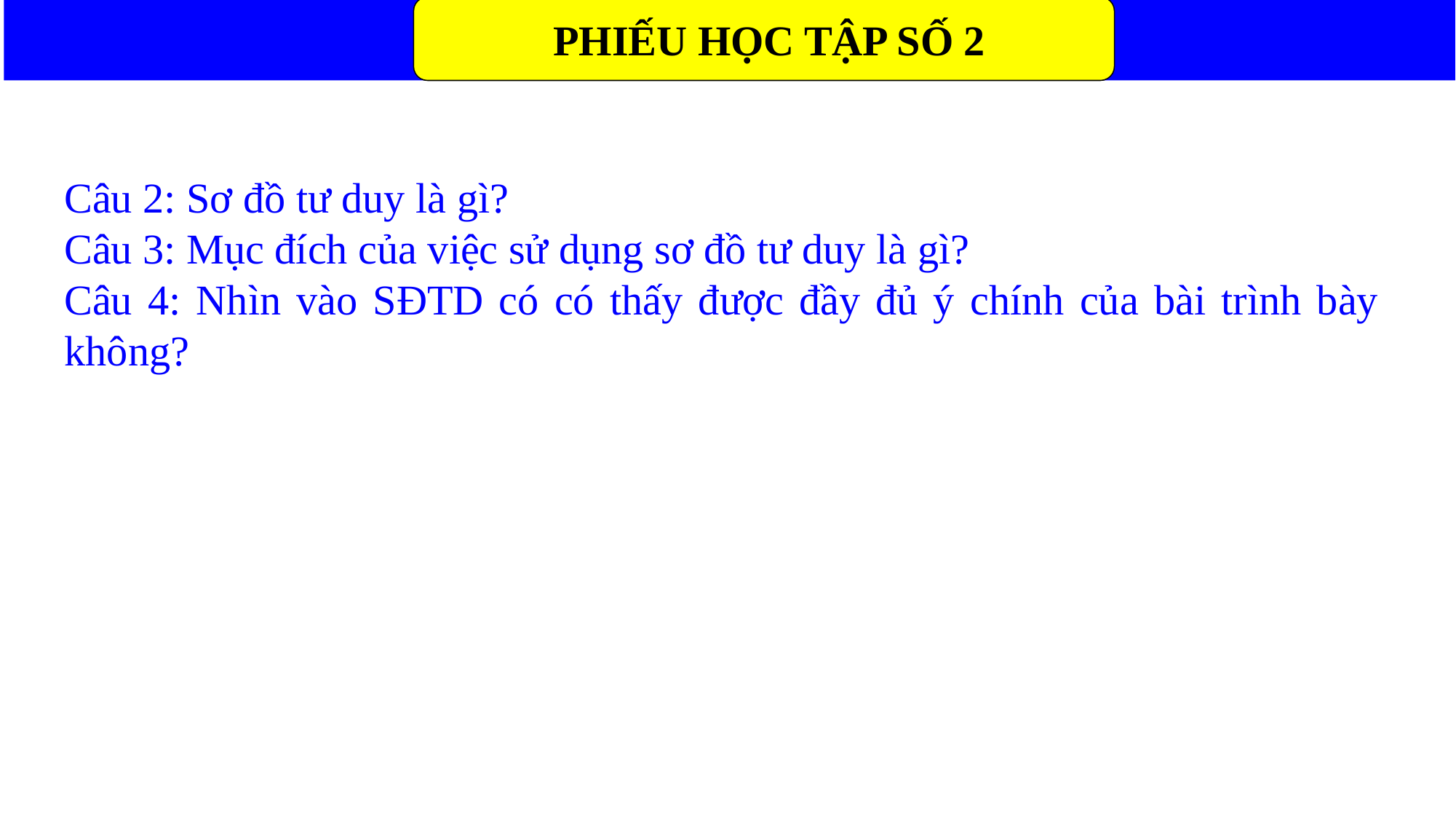

PHIẾU HỌC TẬP SỐ 2
Câu 2: Sơ đồ tư duy là gì?
Câu 3: Mục đích của việc sử dụng sơ đồ tư duy là gì?
Câu 4: Nhìn vào SĐTD có có thấy được đầy đủ ý chính của bài trình bày không?